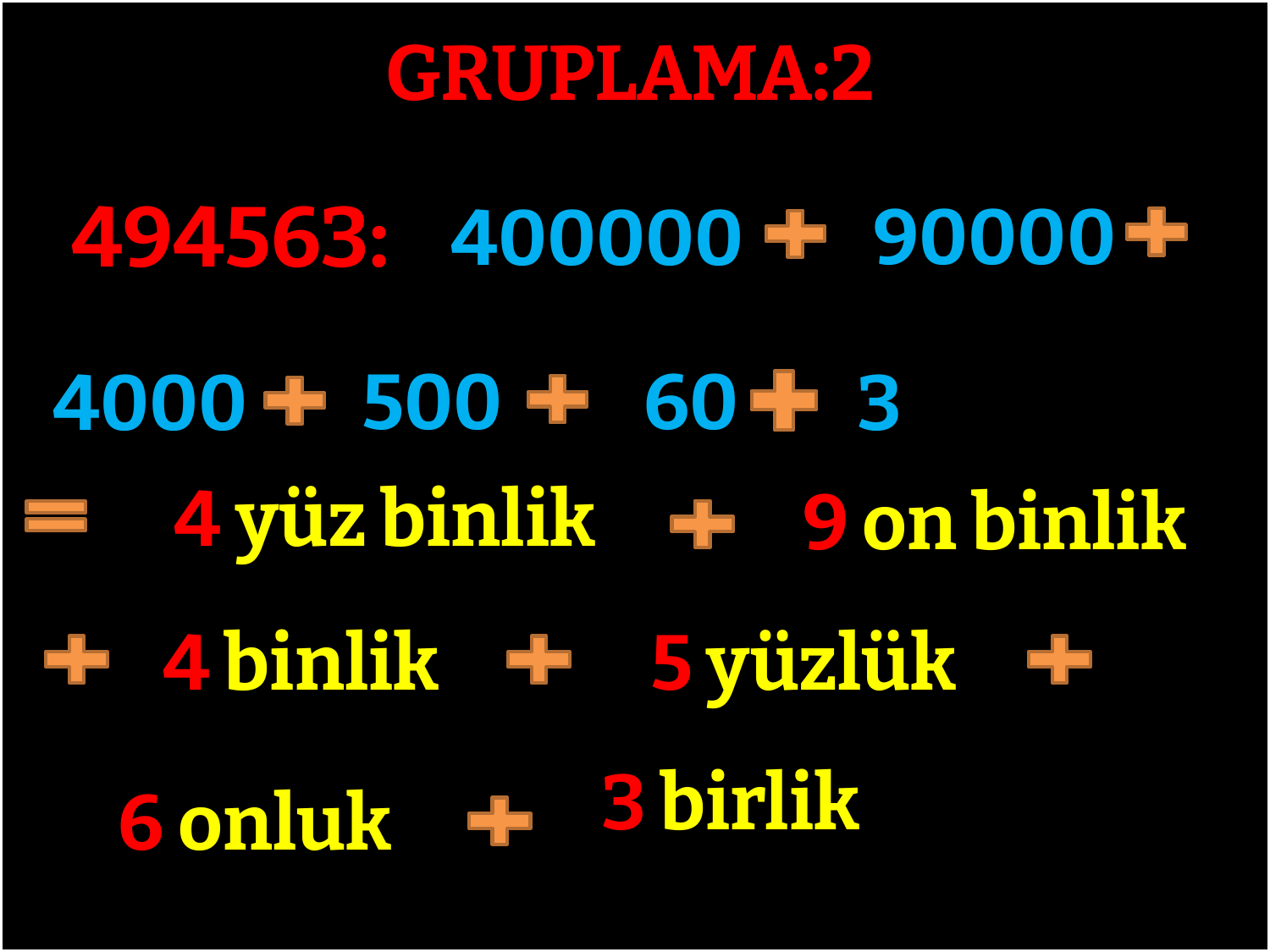

GRUPLAMA:2
#
494563:
90000
400000

60
500
4000
3

4 yüz binlik
9 on binlik

4 binlik
5 yüzlük

3 birlik
6 onluk